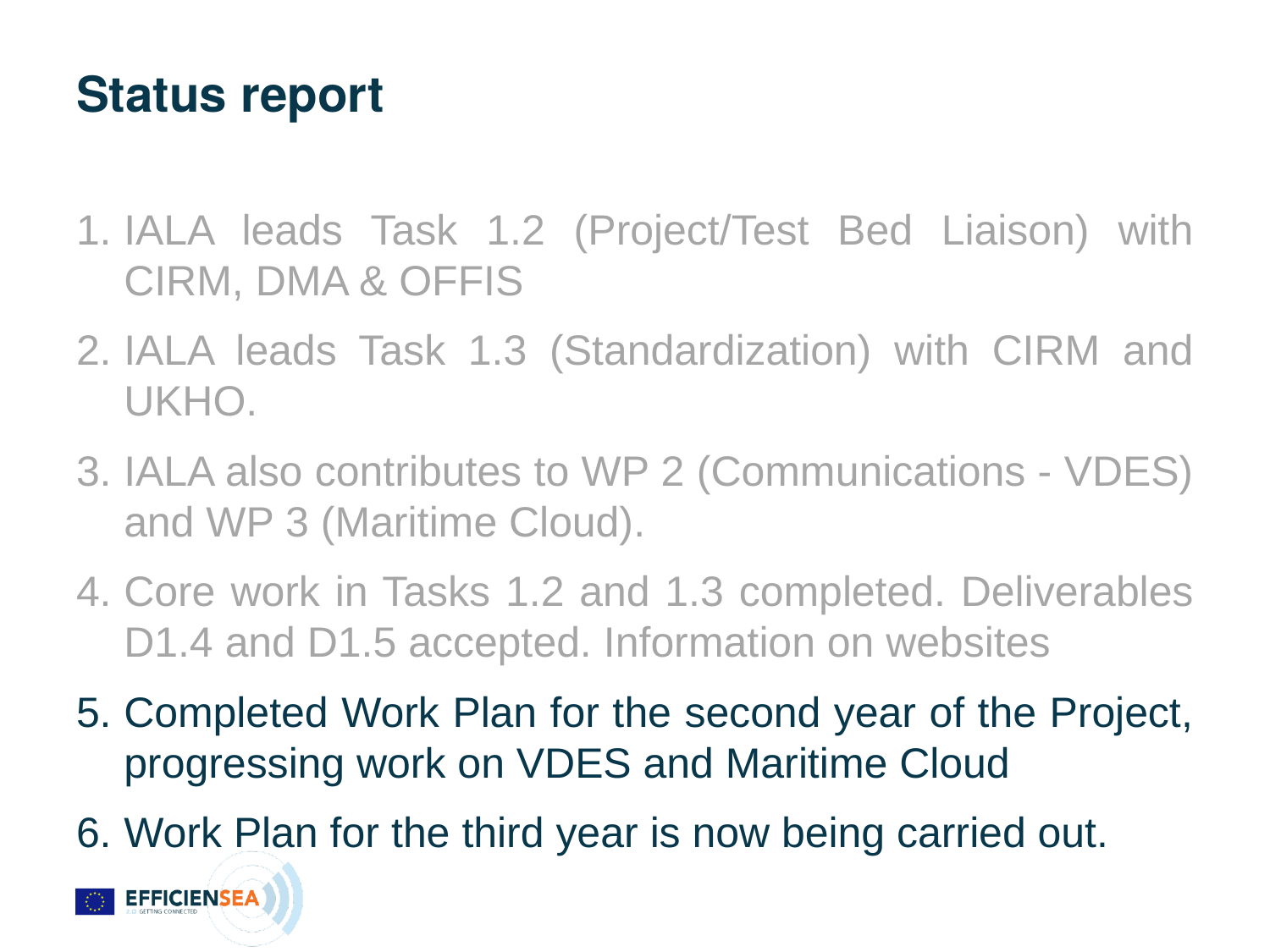

# Status report
IALA leads Task 1.2 (Project/Test Bed Liaison) with CIRM, DMA & OFFIS
IALA leads Task 1.3 (Standardization) with CIRM and UKHO.
IALA also contributes to WP 2 (Communications - VDES) and WP 3 (Maritime Cloud).
Core work in Tasks 1.2 and 1.3 completed. Deliverables D1.4 and D1.5 accepted. Information on websites
Completed Work Plan for the second year of the Project, progressing work on VDES and Maritime Cloud
Work Plan for the third year is now being carried out.